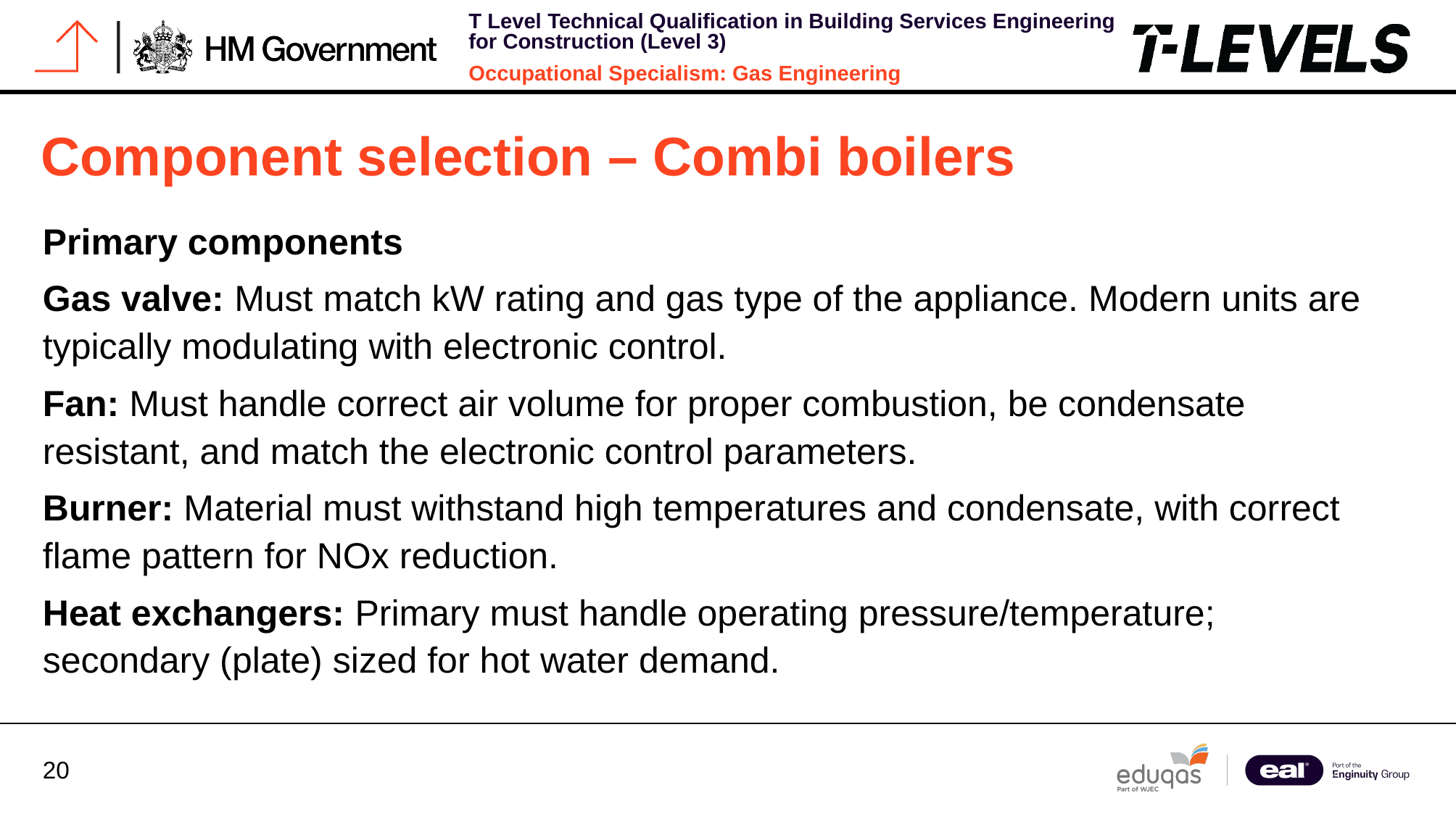

# Component selection – Combi boilers
Primary components
Gas valve: Must match kW rating and gas type of the appliance. Modern units are typically modulating with electronic control.
Fan: Must handle correct air volume for proper combustion, be condensate resistant, and match the electronic control parameters.
Burner: Material must withstand high temperatures and condensate, with correct flame pattern for NOx reduction.
Heat exchangers: Primary must handle operating pressure/temperature; secondary (plate) sized for hot water demand.